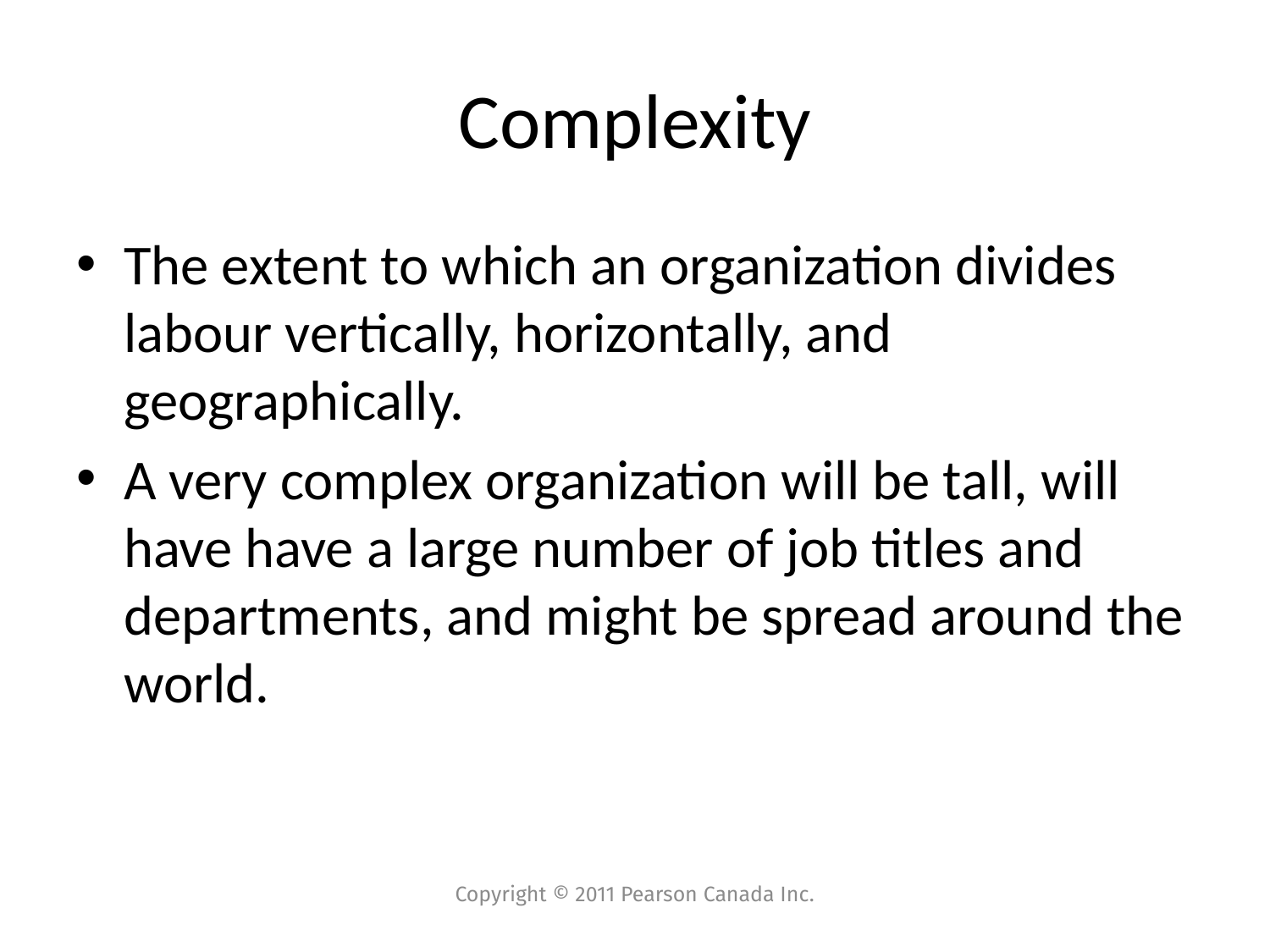

# Complexity
The extent to which an organization divides labour vertically, horizontally, and geographically.
A very complex organization will be tall, will have have a large number of job titles and departments, and might be spread around the world.
Copyright © 2011 Pearson Canada Inc.